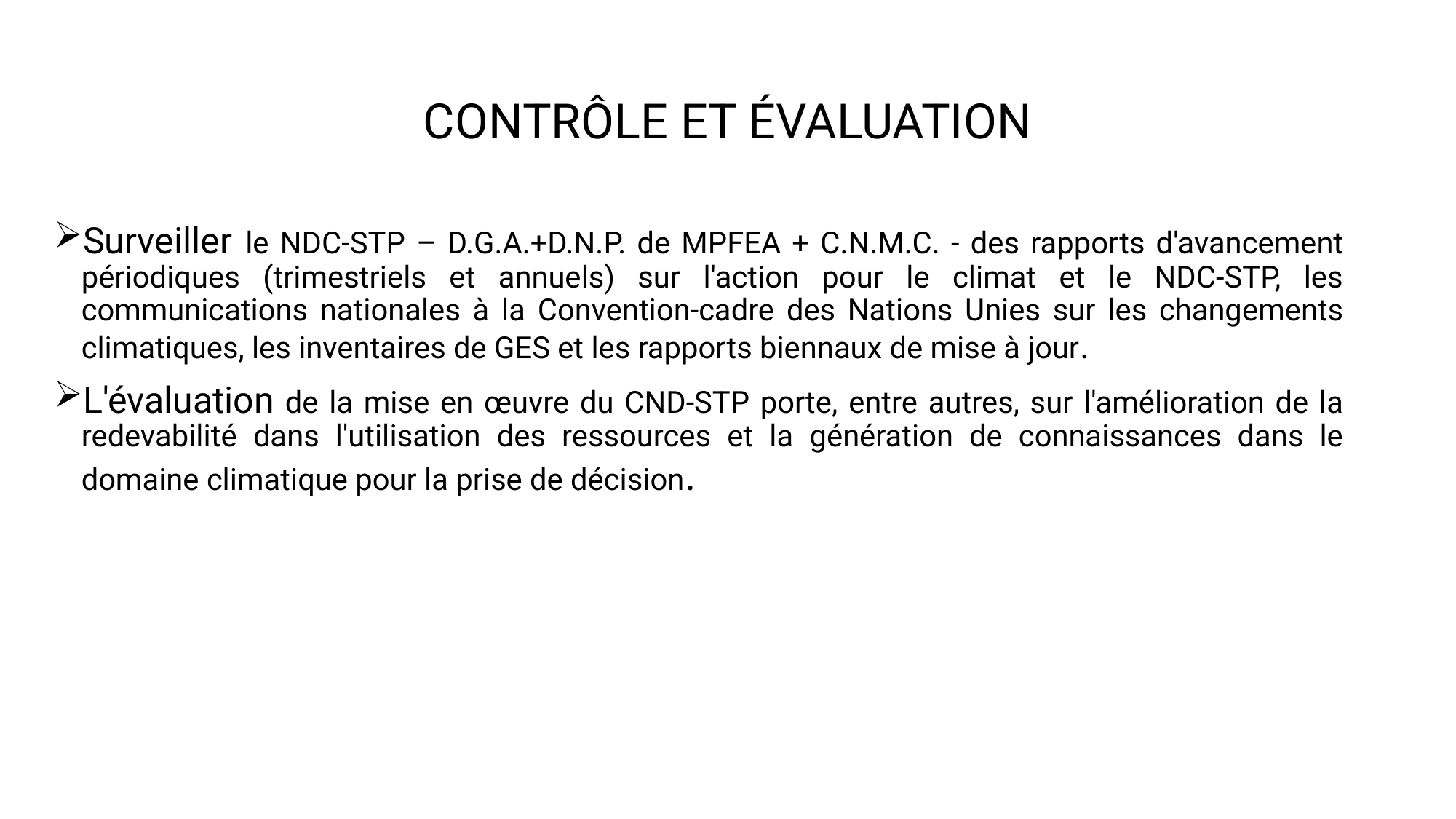

# CONTRÔLE ET ÉVALUATION
Surveiller le NDC-STP – D.G.A.+D.N.P. de MPFEA + C.N.M.C. - des rapports d'avancement périodiques (trimestriels et annuels) sur l'action pour le climat et le NDC-STP, les communications nationales à la Convention-cadre des Nations Unies sur les changements climatiques, les inventaires de GES et les rapports biennaux de mise à jour.
L'évaluation de la mise en œuvre du CND-STP porte, entre autres, sur l'amélioration de la redevabilité dans l'utilisation des ressources et la génération de connaissances dans le domaine climatique pour la prise de décision.